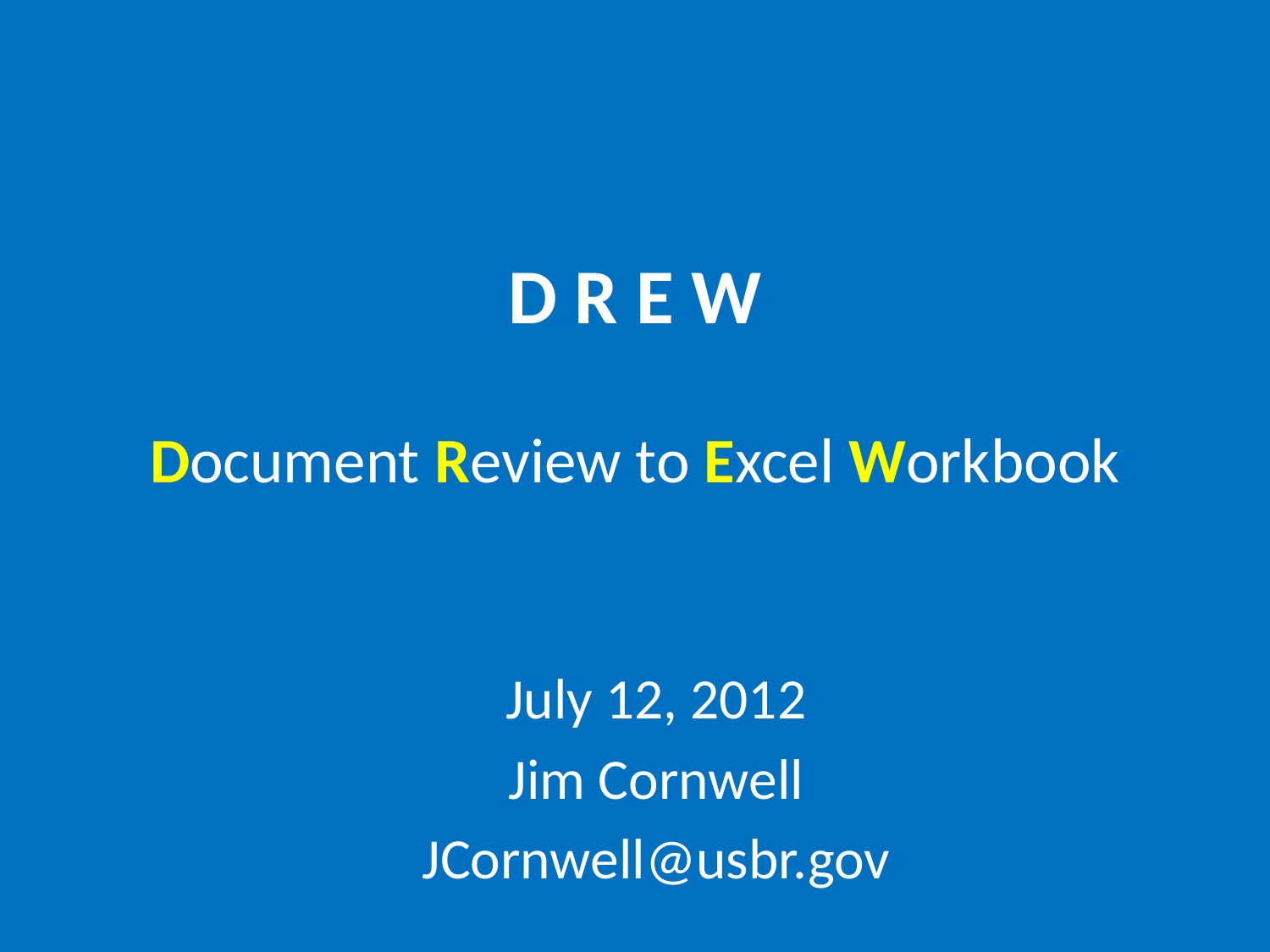

# D R E W
Document Review to Excel Workbook
July 12, 2012
Jim Cornwell
JCornwell@usbr.gov